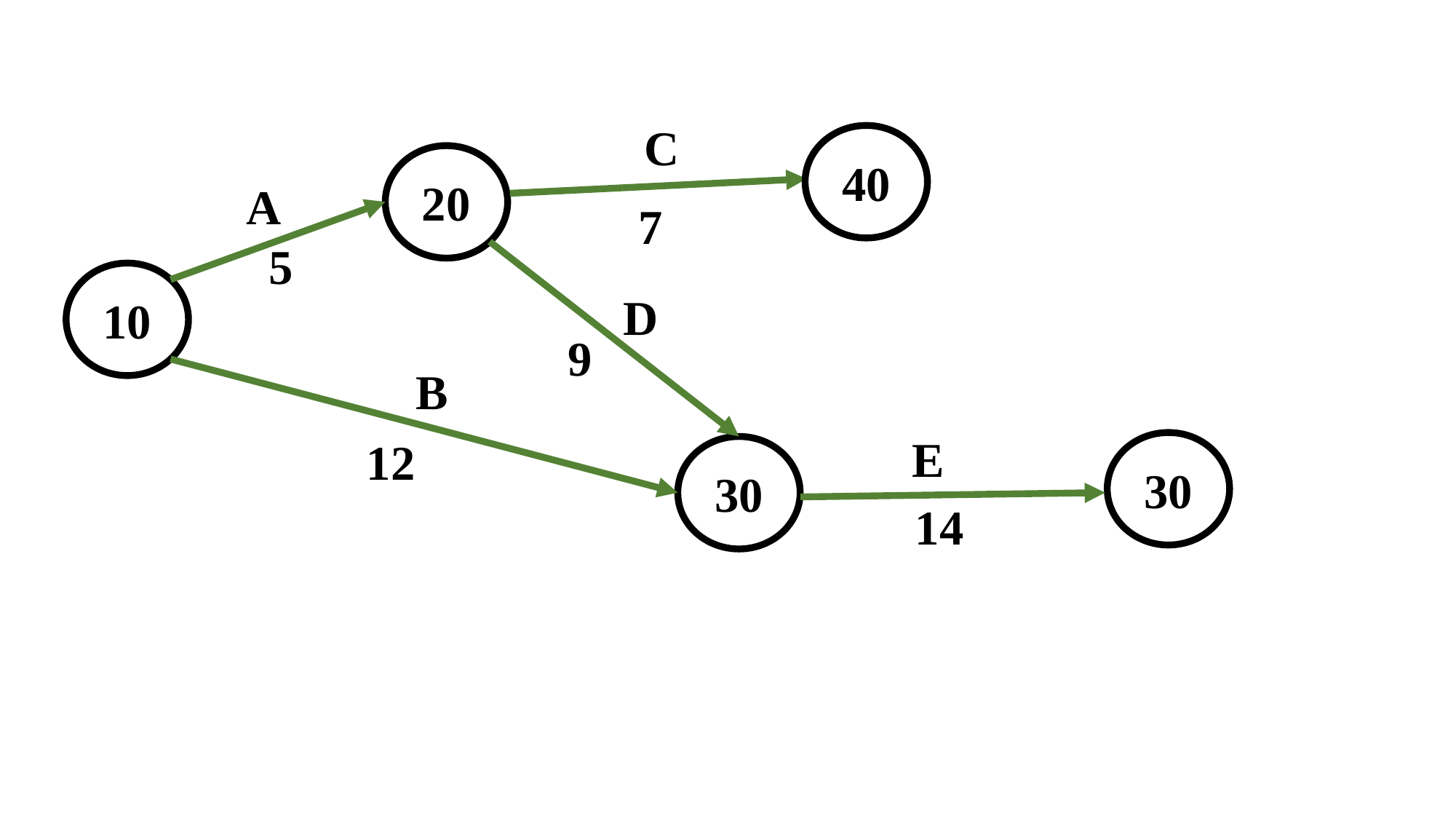

C
40
20
A
7
5
10
D
9
B
E
12
30
30
14